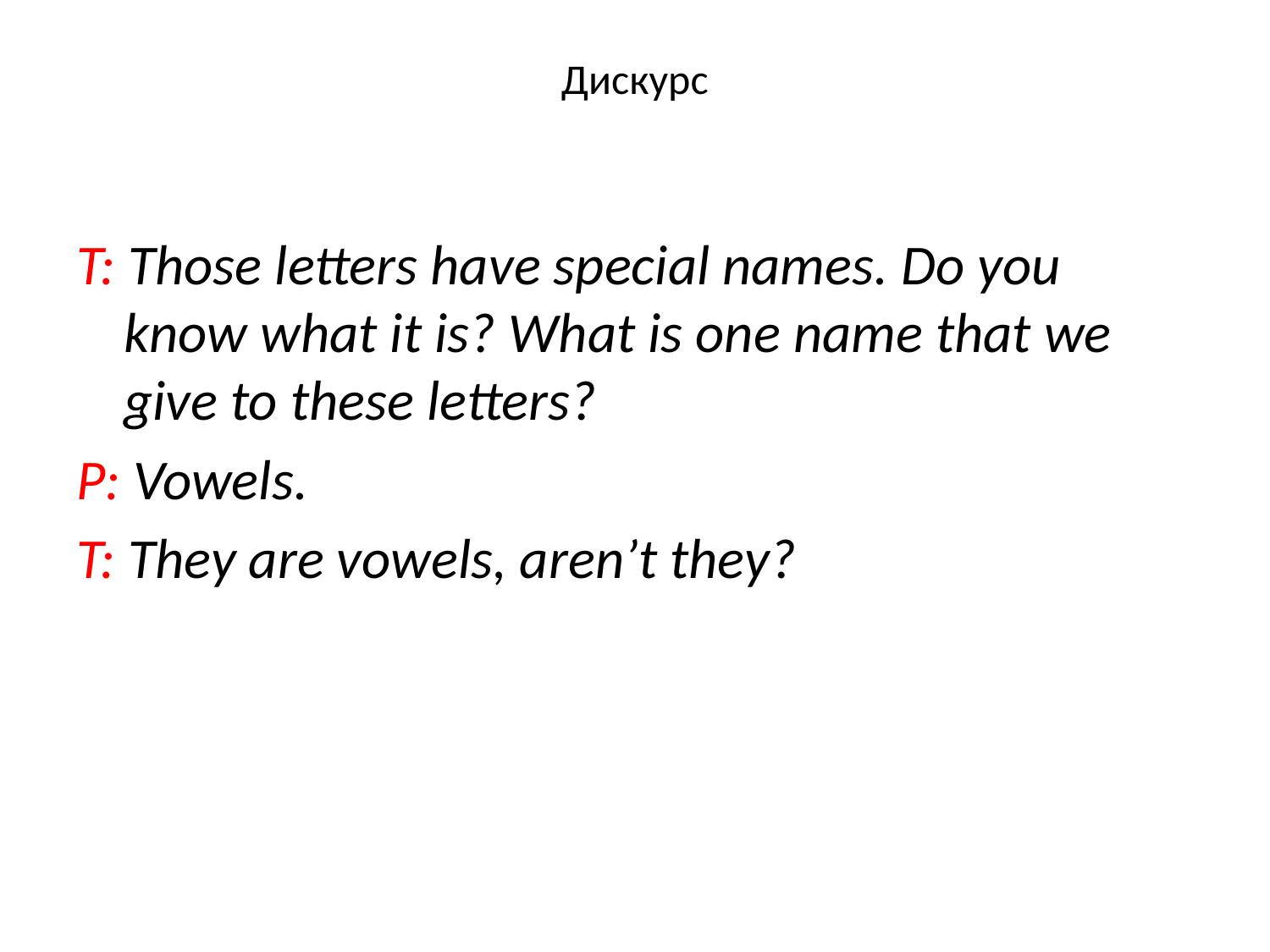

# Дискурс
T: Those letters have special names. Do you know what it is? What is one name that we give to these letters?
P: Vowels.
T: They are vowels, aren’t they?